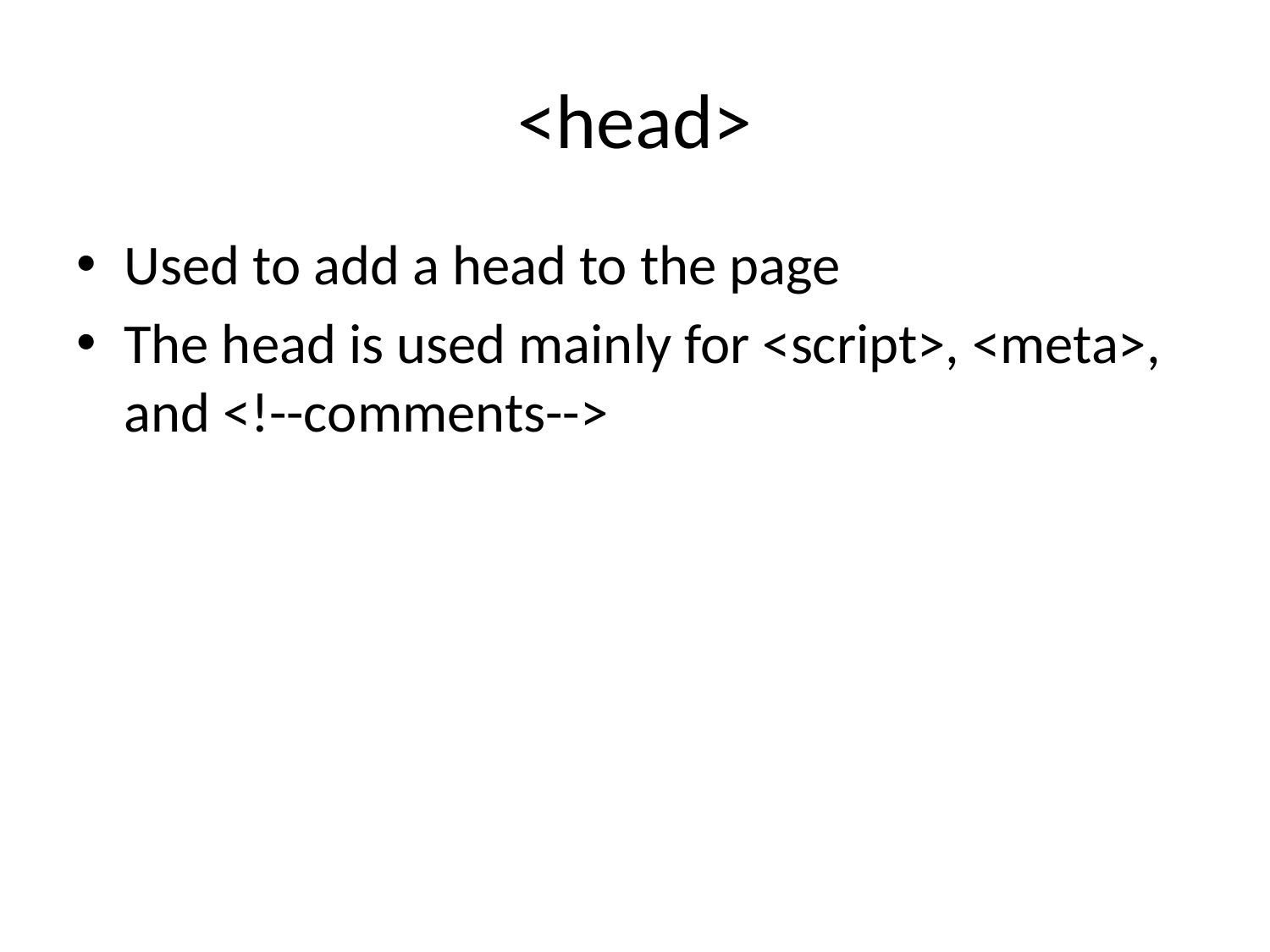

# <head>
Used to add a head to the page
The head is used mainly for <script>, <meta>, and <!--comments-->